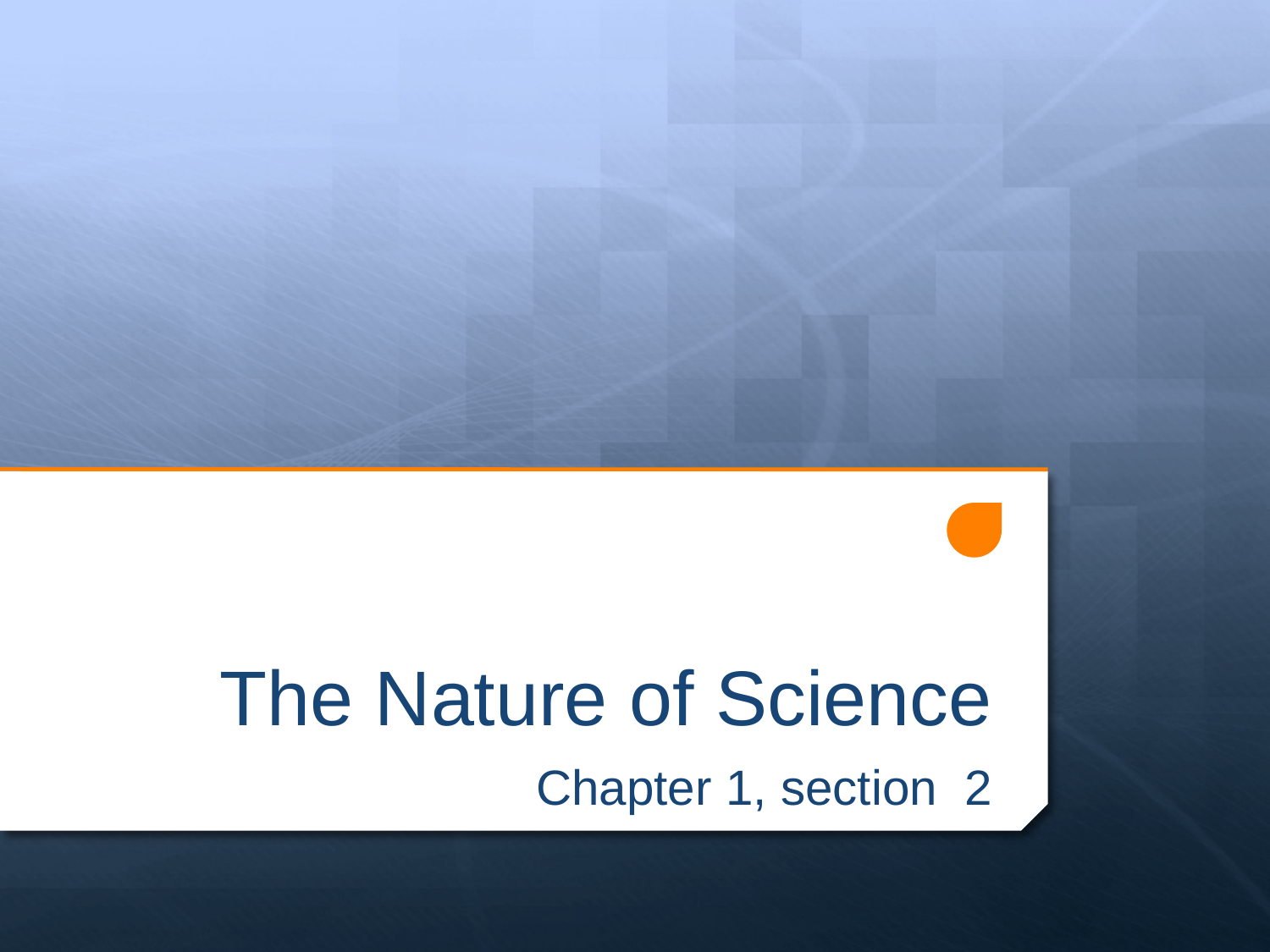

# The Nature of Science
Chapter 1, section  2